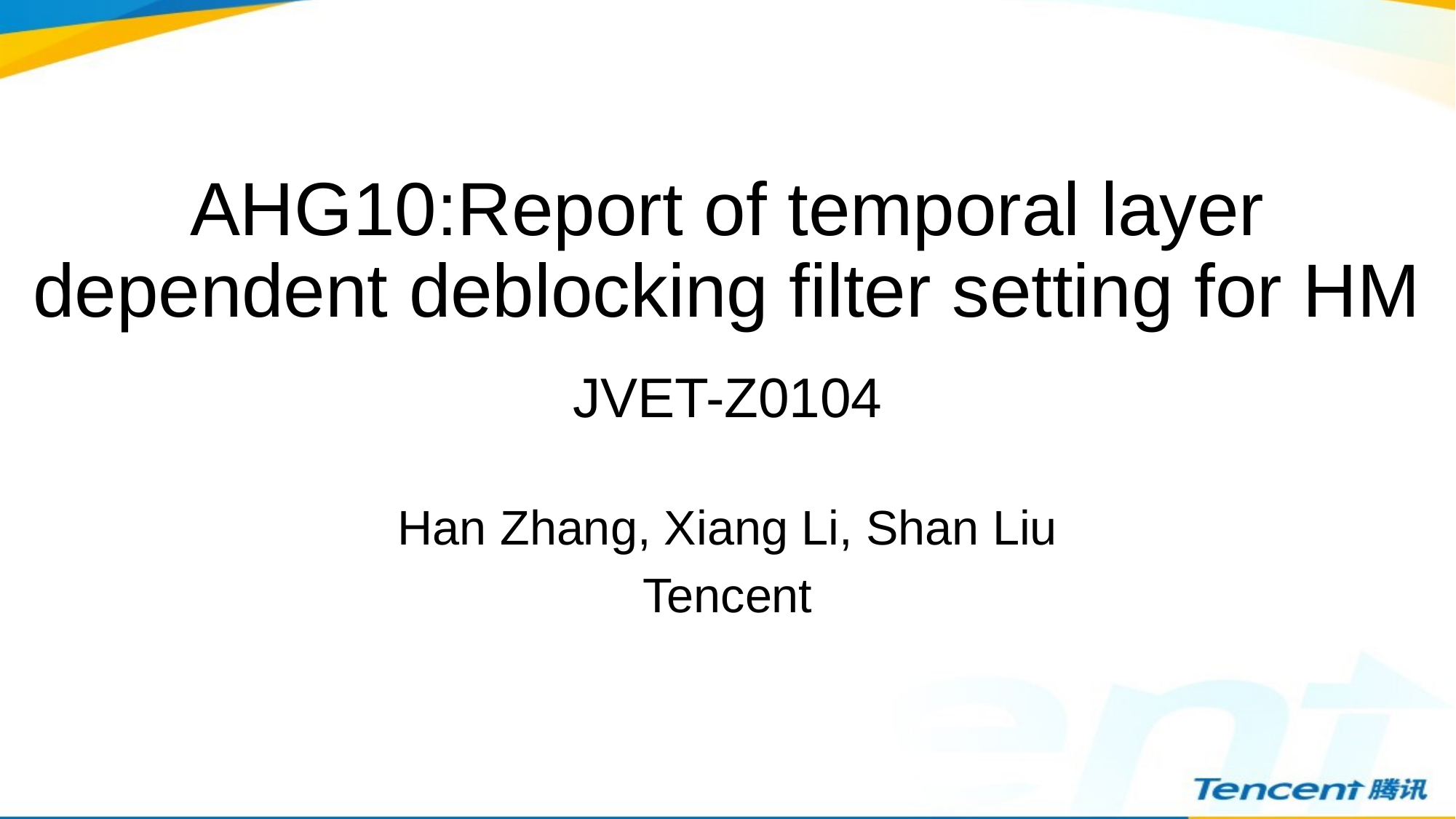

# AHG10:Report of temporal layer dependent deblocking filter setting for HM JVET-Z0104
Han Zhang, Xiang Li, Shan Liu
Tencent